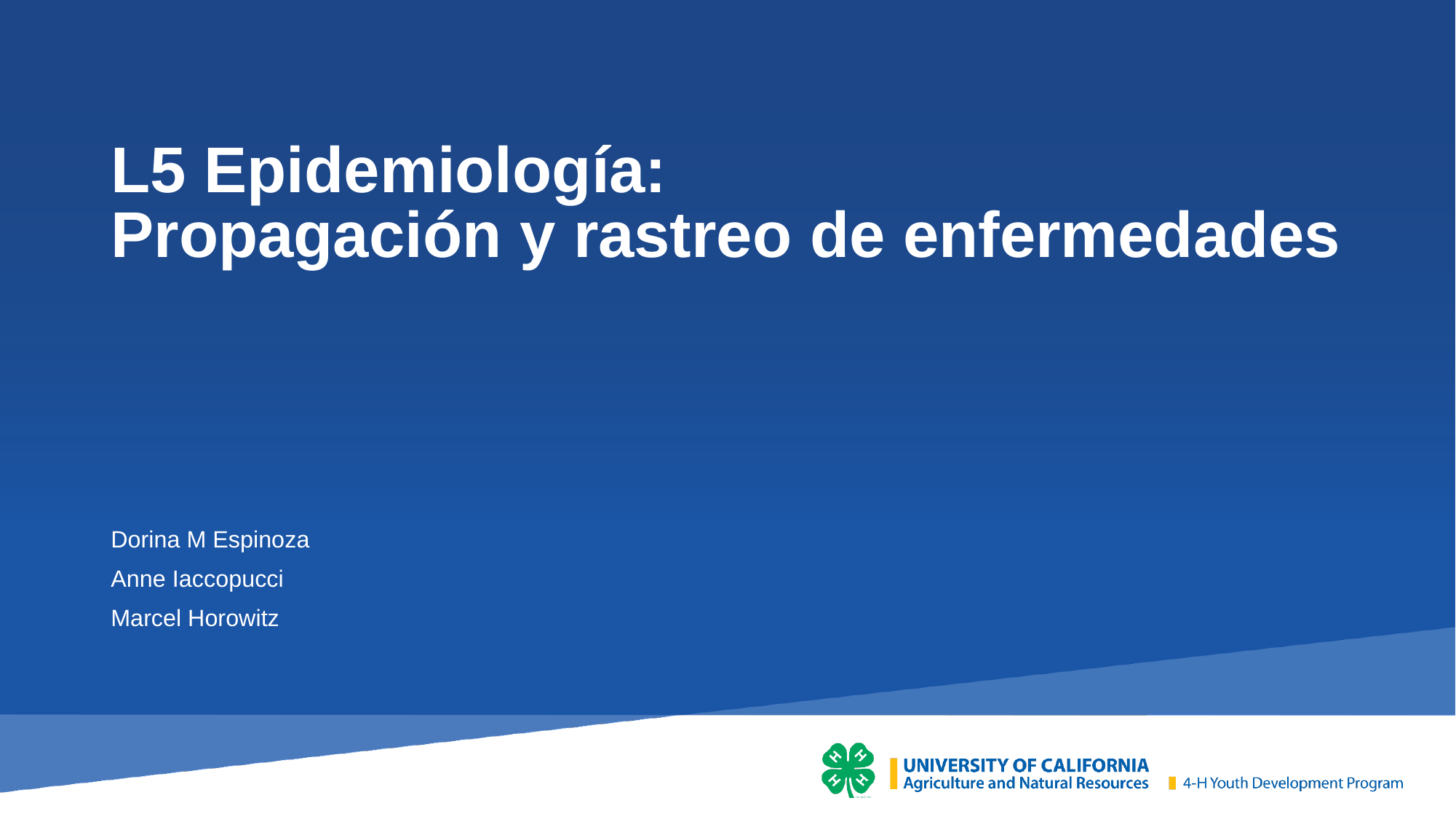

# L5 Epidemiología: Propagación y rastreo de enfermedades
Dorina M Espinoza
Anne Iaccopucci
Marcel Horowitz